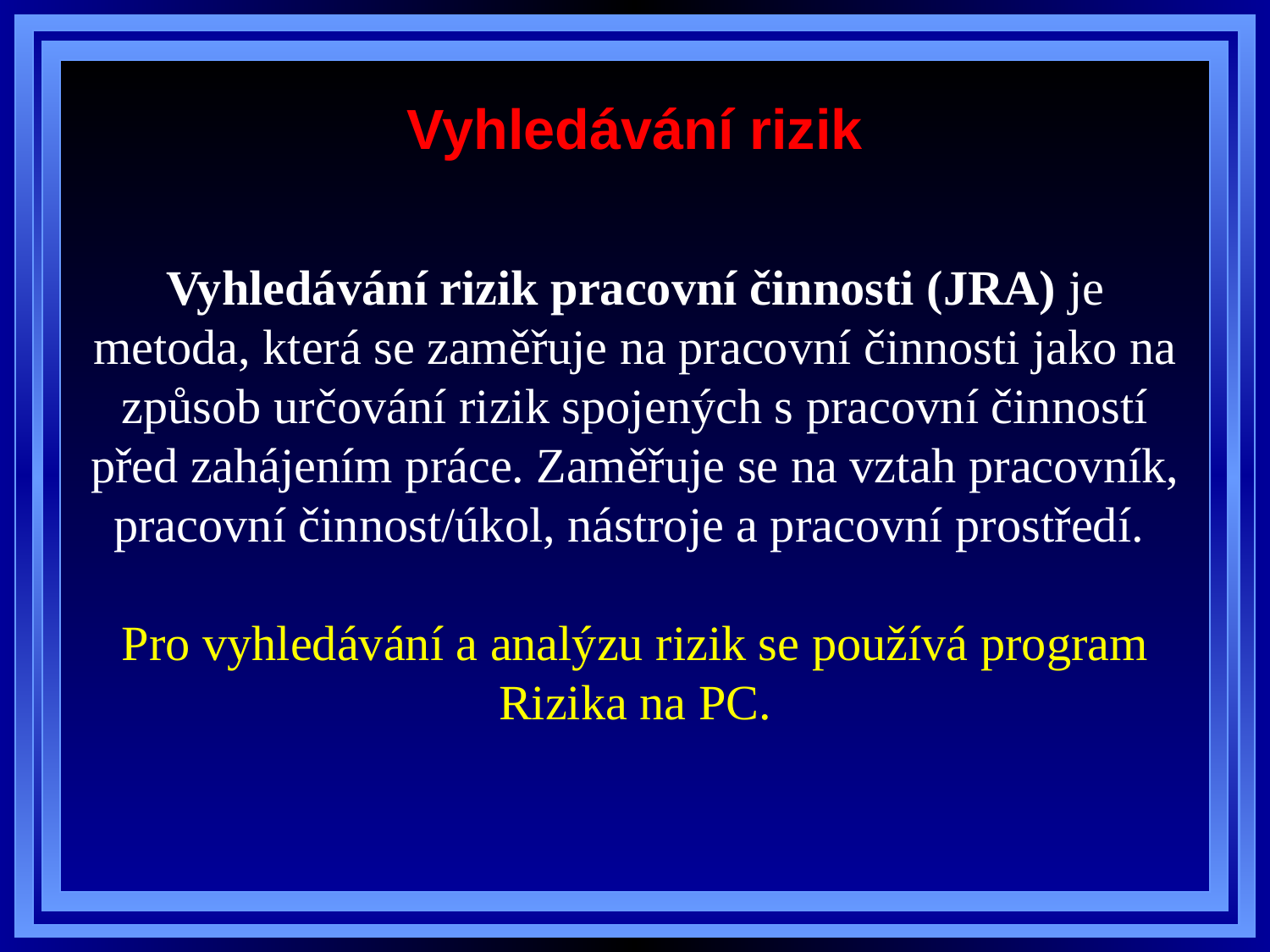

# Vyhledávání rizik

Vyhledávání rizik pracovní činnosti (JRA) je metoda, která se zaměřuje na pracovní činnosti jako na způsob určování rizik spojených s pracovní činností před zahájením práce. Zaměřuje se na vztah pracovník, pracovní činnost/úkol, nástroje a pracovní prostředí.

Pro vyhledávání a analýzu rizik se používá program Rizika na PC.